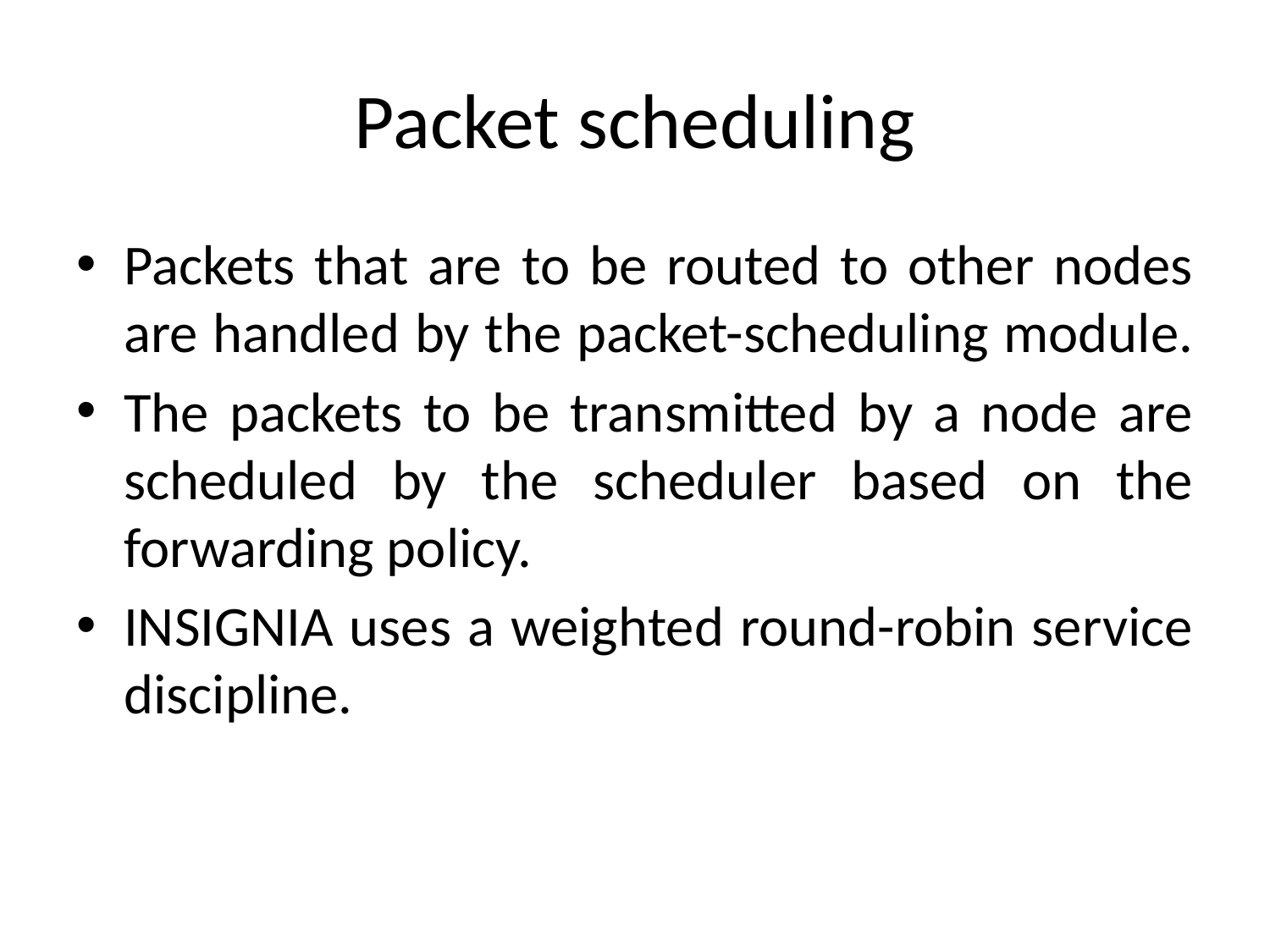

# Packet scheduling
Packets that are to be routed to other nodes are handled by the packet-scheduling module.
The packets to be transmitted by a node are scheduled by the scheduler based on the forwarding policy.
INSIGNIA uses a weighted round-robin service discipline.